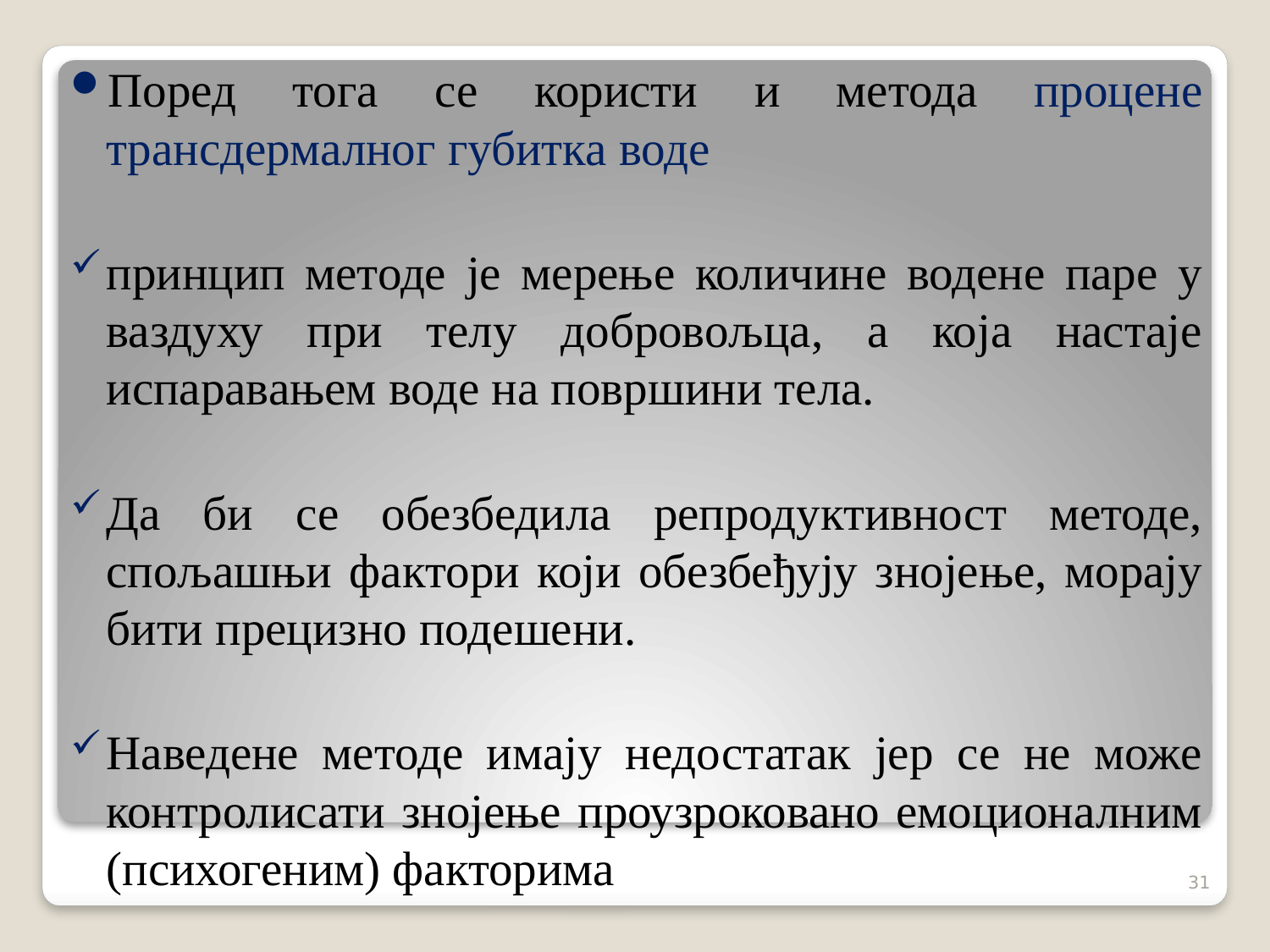

Поред тога се користи и метода процене трансдермалног губитка воде

принцип методе је мерење количине водене паре у ваздуху при телу добровољца, а која настаје испаравањем воде на површини тела.

Да би се обезбедила репродуктивност методе, спољашњи фактори који обезбеђују знојење, морају бити прецизно подешени.

Наведене методе имају недостатак јер се не може контролисати знојење проузроковано емоционалним (психогеним) факторима

31